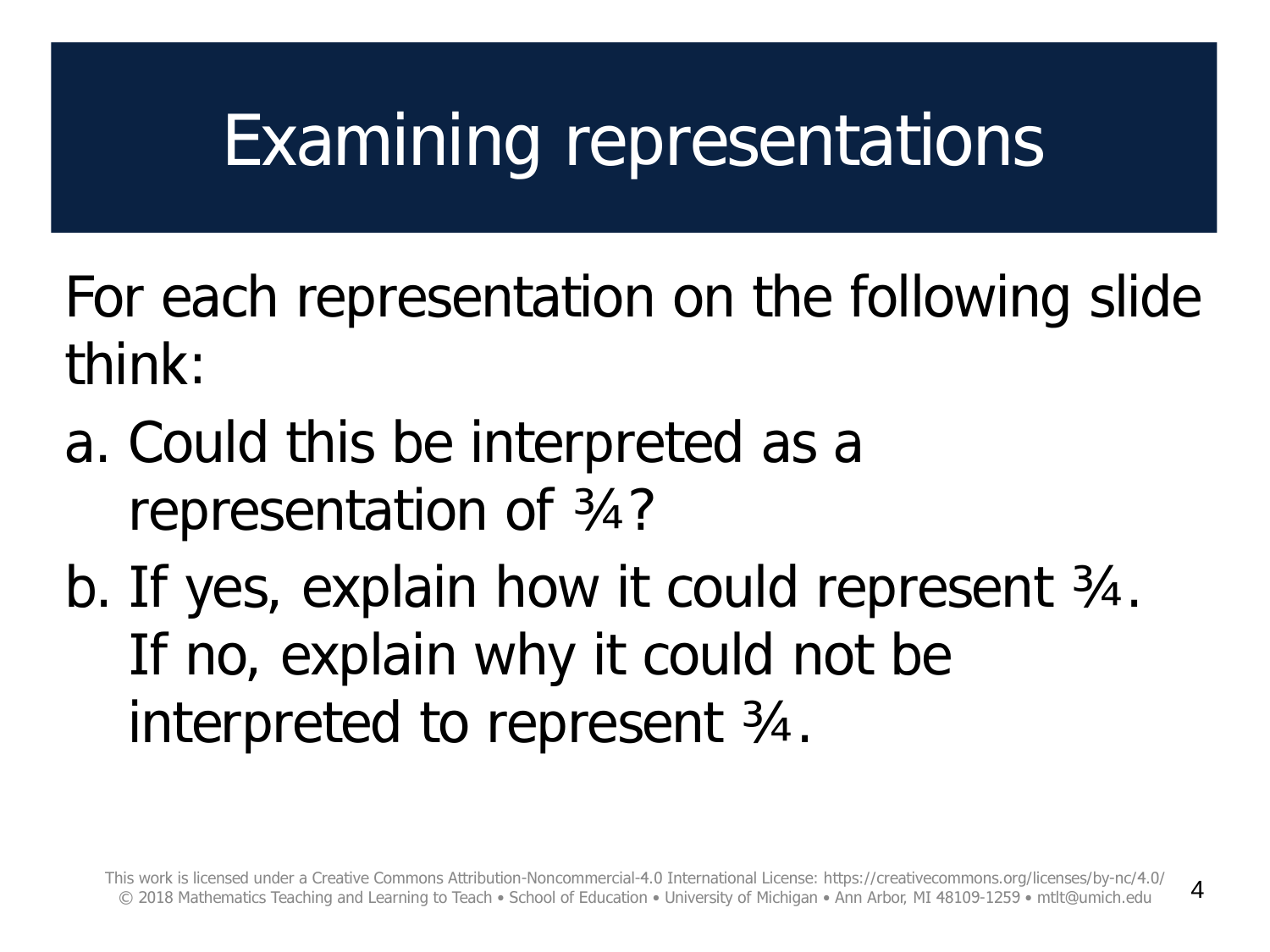

# Examining representations
For each representation on the following slide think:
Could this be interpreted as a representation of ¾?
If yes, explain how it could represent ¾.
If no, explain why it could not be interpreted to represent ¾.
This work is licensed under a Creative Commons Attribution-Noncommercial-4.0 International License: https://creativecommons.org/licenses/by-nc/4.0/
© 2018 Mathematics Teaching and Learning to Teach • School of Education • University of Michigan • Ann Arbor, MI 48109-1259 • mtlt@umich.edu
4